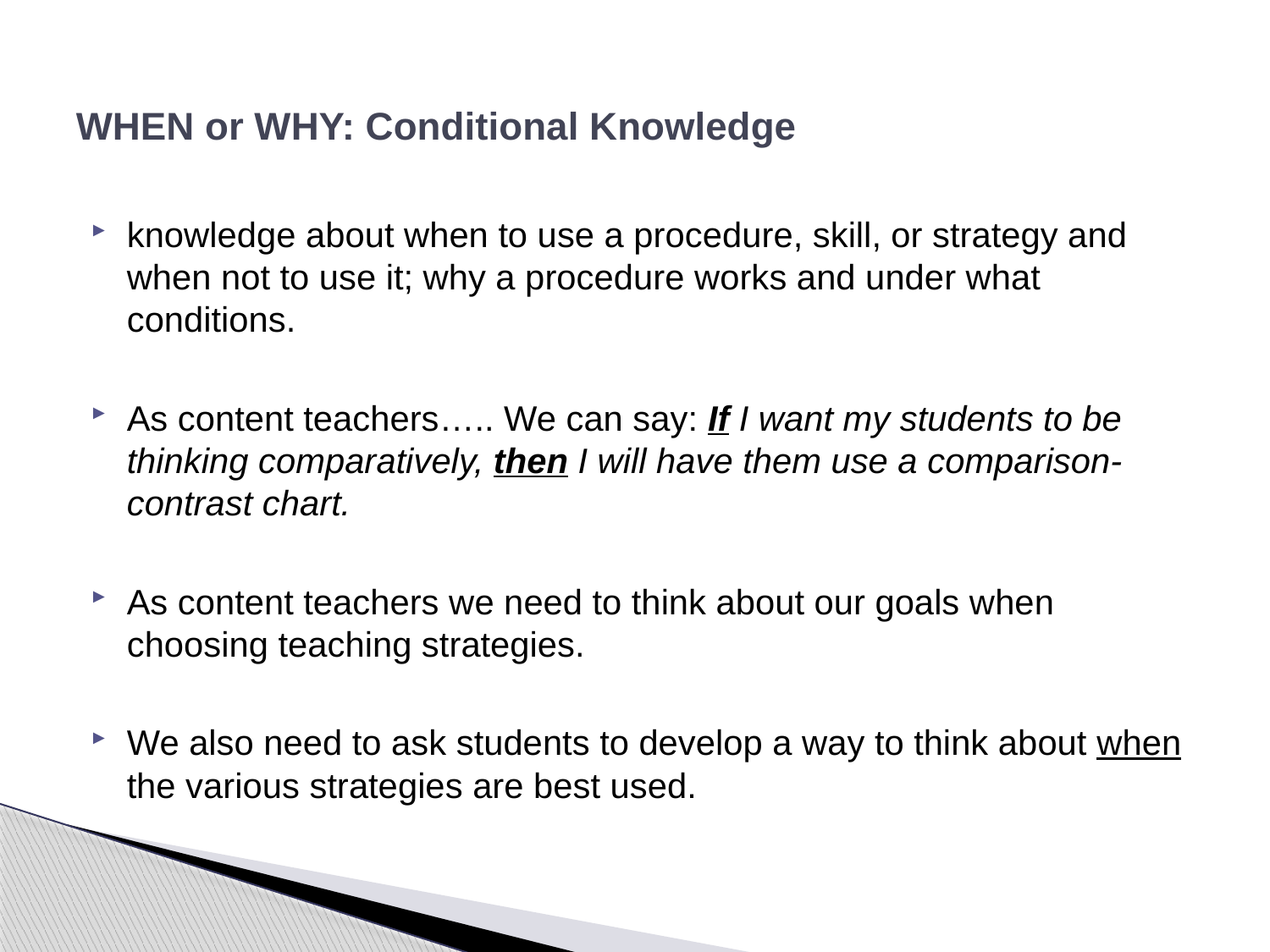

# WHEN or WHY: Conditional Knowledge
knowledge about when to use a procedure, skill, or strategy and when not to use it; why a procedure works and under what conditions.

As content teachers….. We can say: If I want my students to be thinking comparatively, then I will have them use a comparison-contrast chart.

As content teachers we need to think about our goals when choosing teaching strategies.

We also need to ask students to develop a way to think about when the various strategies are best used.